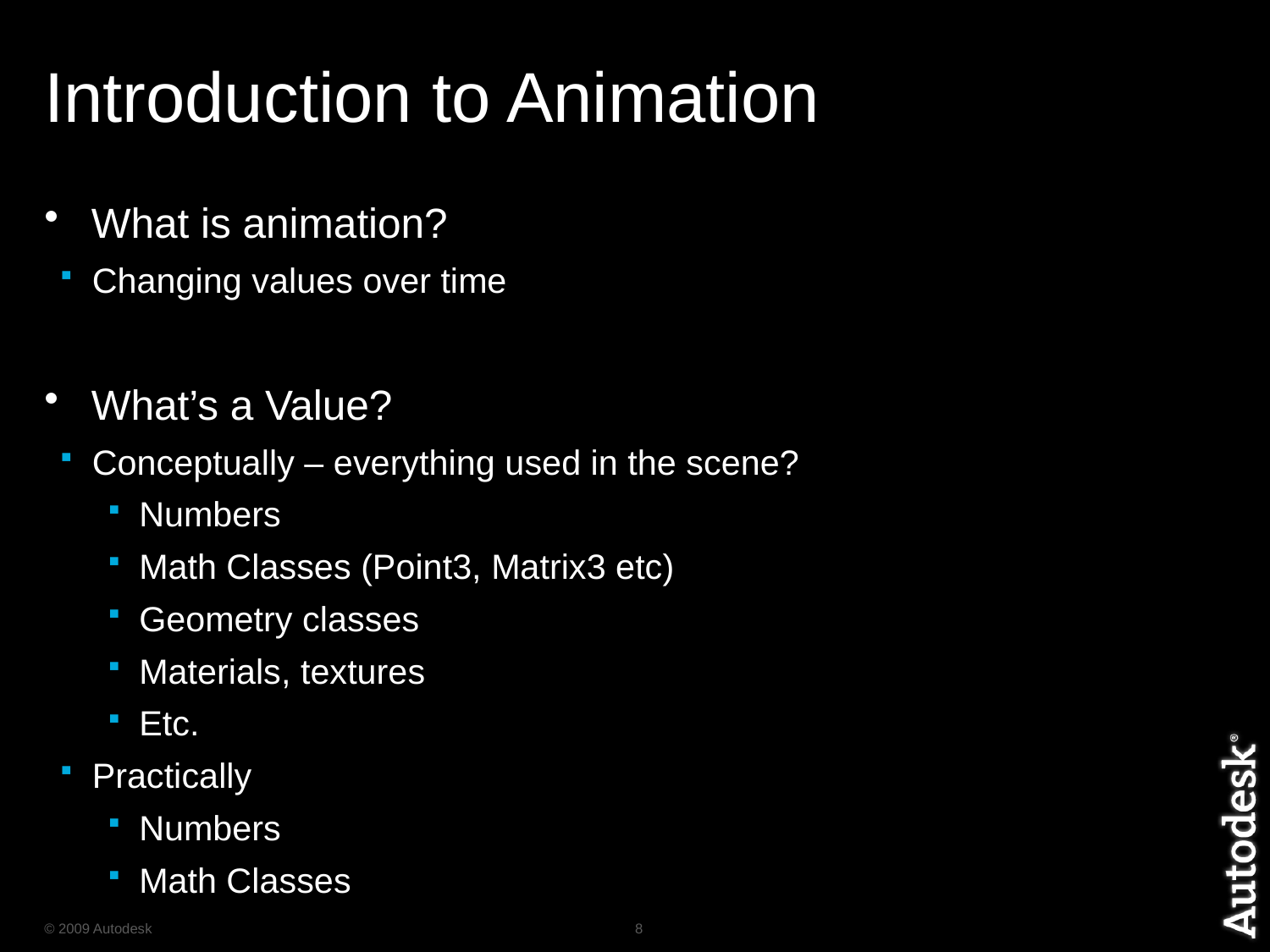

# Introduction to Animation
What is animation?
Changing values over time

What’s a Value?
Conceptually – everything used in the scene?
Numbers
Math Classes (Point3, Matrix3 etc)
Geometry classes
Materials, textures
Etc.
Practically
Numbers
Math Classes